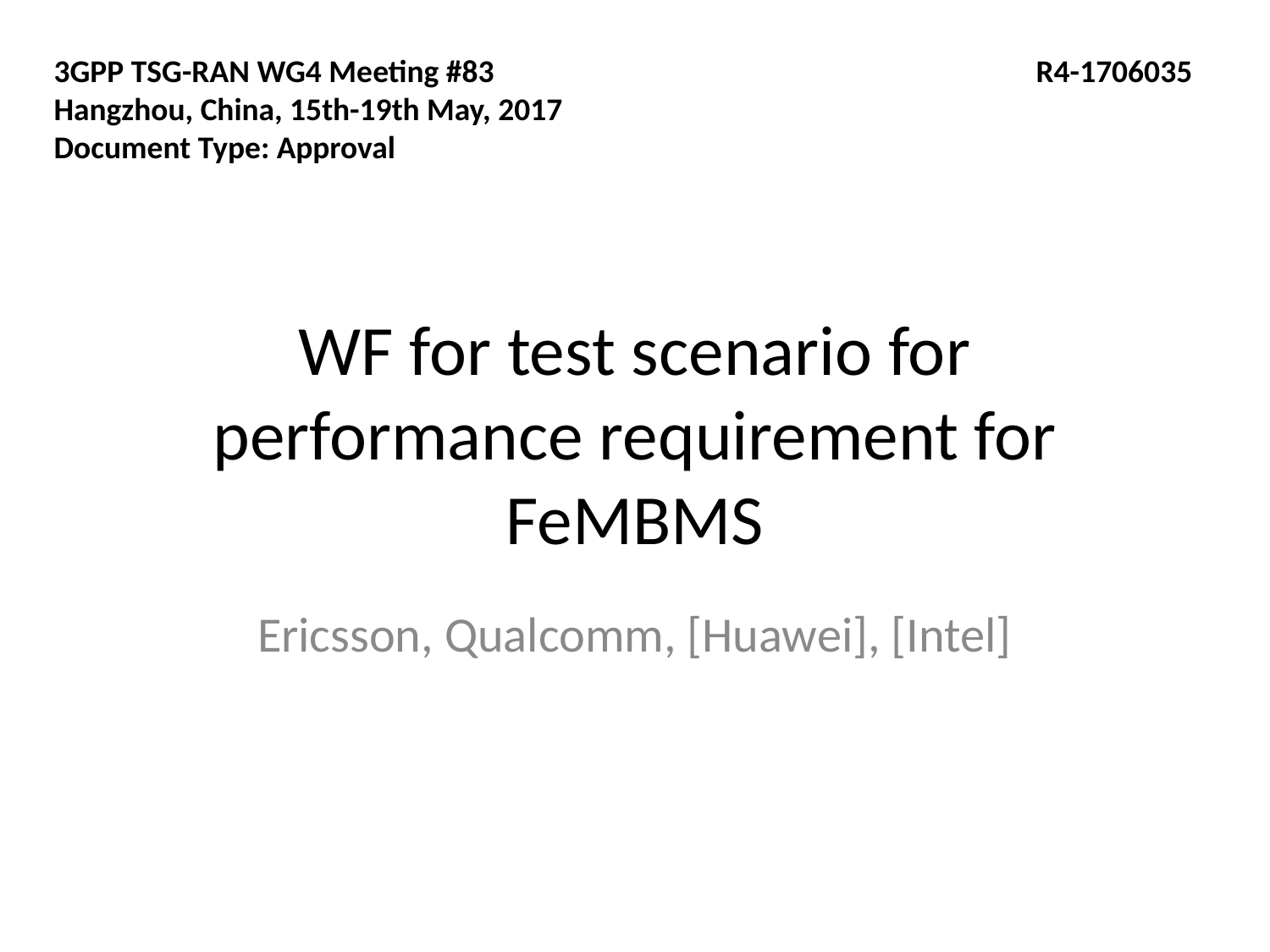

3GPP TSG-RAN WG4 Meeting #83				             R4-1706035
Hangzhou, China, 15th-19th May, 2017
Document Type: Approval
# WF for test scenario for performance requirement for FeMBMS
Ericsson, Qualcomm, [Huawei], [Intel]